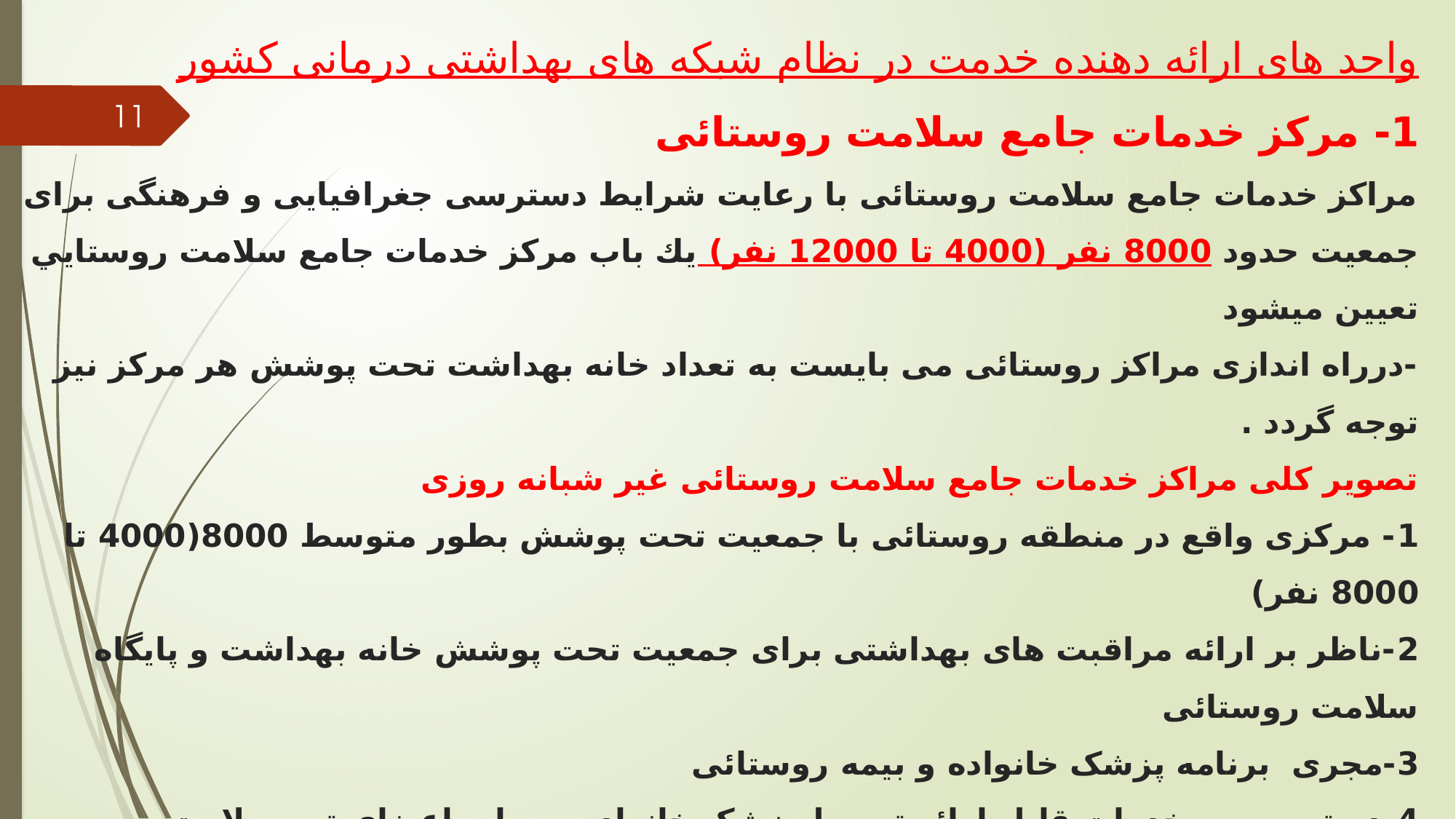

# واحد های ارائه دهنده خدمت در نظام شبکه های بهداشتی درمانی کشور 1- مرکز خدمات جامع سلامت روستائی مراکز خدمات جامع سلامت روستائی با رعایت شرایط دسترسی جغرافیایی و فرهنگی برای جمعيت حدود 8000 نفر (4000 تا 12000 نفر) يك باب مركز خدمات جامع سلامت روستايي تعيين ميشود -درراه اندازی مراکز روستائی می بایست به تعداد خانه بهداشت تحت پوشش هر مرکز نیز توجه گردد . تصویر کلی مراکز خدمات جامع سلامت روستائی غیر شبانه روزی 1- مرکزی واقع در منطقه روستائی با جمعیت تحت پوشش بطور متوسط 8000(4000 تا 8000 نفر) 2-ناظر بر ارائه مراقبت های بهداشتی برای جمعیت تحت پوشش خانه بهداشت و پایگاه سلامت روستائی 3-مجری  برنامه پزشک خانواده و بیمه روستائی 4-دسترسی به خدمات قابل ارائه توسط پزشک خانواده و سایر اعضای تیم سلامت
11